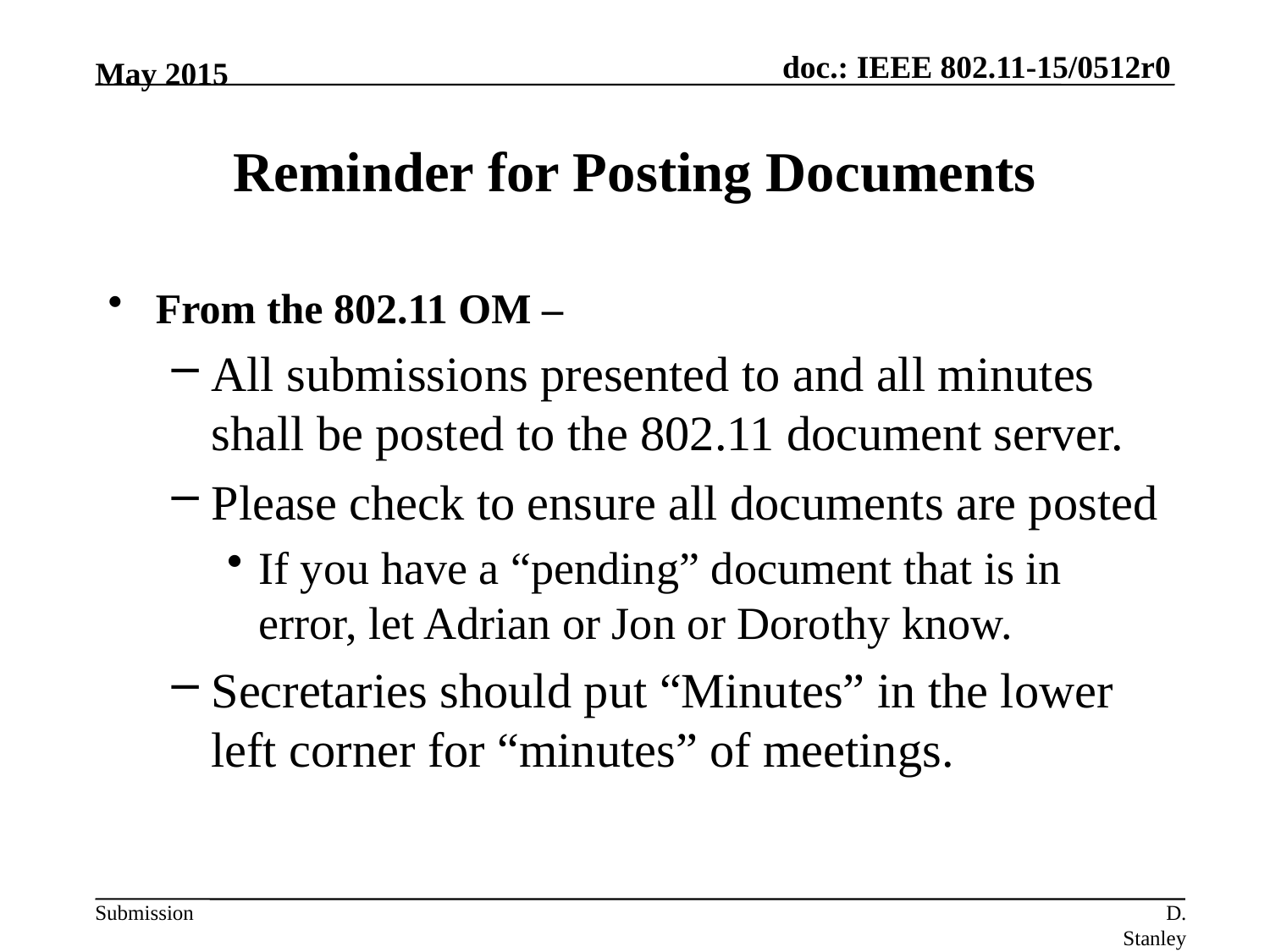

May 2015
# Reminder for Posting Documents
From the 802.11 OM –
All submissions presented to and all minutes shall be posted to the 802.11 document server.
Please check to ensure all documents are posted
If you have a “pending” document that is in error, let Adrian or Jon or Dorothy know.
Secretaries should put “Minutes” in the lower left corner for “minutes” of meetings.
D. Stanley Aruba Networks